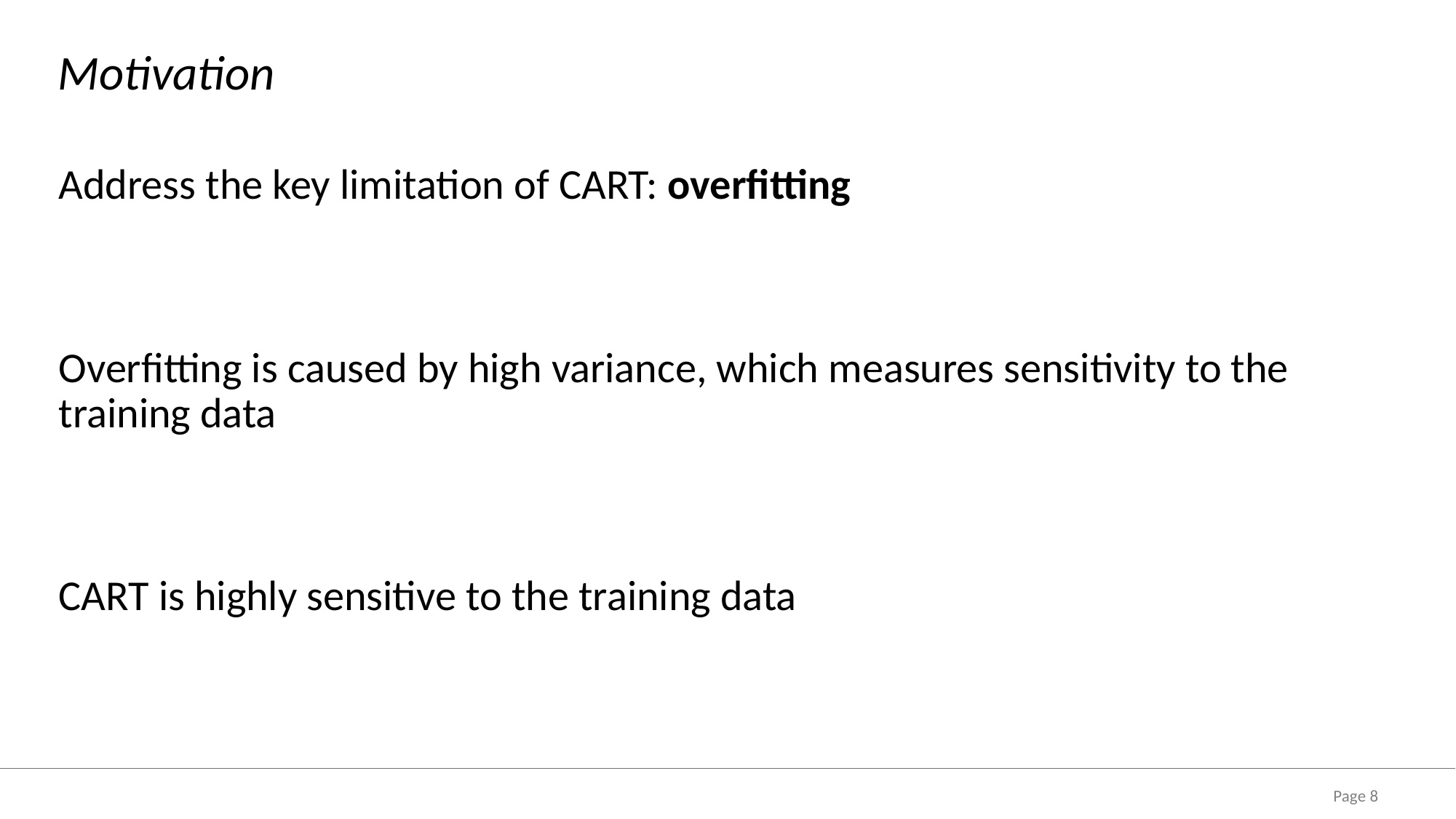

# Motivation

Address the key limitation of CART: overfitting

Overfitting is caused by high variance, which measures sensitivity to the training data

CART is highly sensitive to the training data